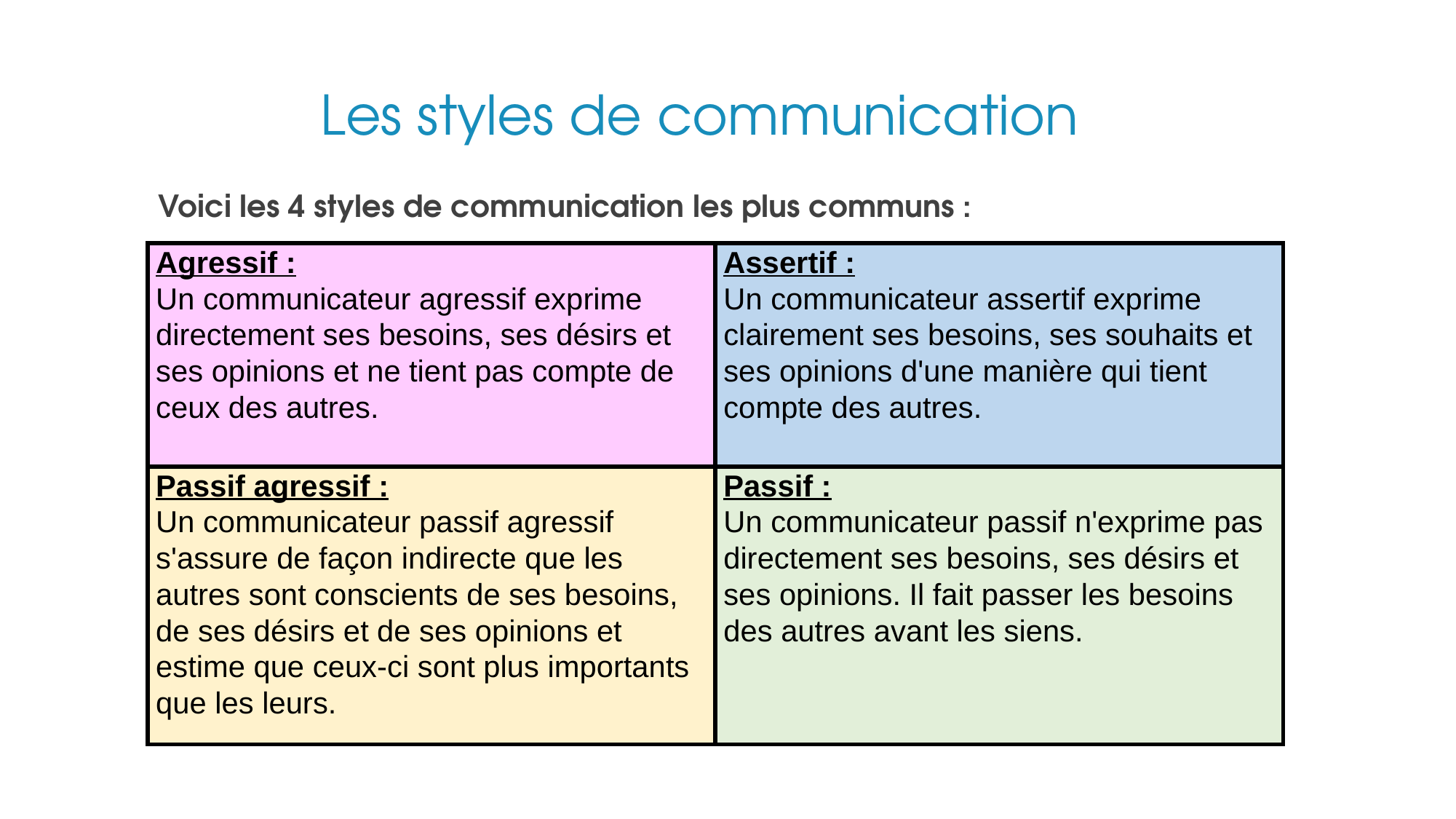

# Les styles de communication
Voici les 4 styles de communication les plus communs :

| Agressif : Un communicateur agressif exprime directement ses besoins, ses désirs et ses opinions et ne tient pas compte de ceux des autres. | Assertif : Un communicateur assertif exprime clairement ses besoins, ses souhaits et ses opinions d'une manière qui tient compte des autres. |
| --- | --- |
| Passif agressif : Un communicateur passif agressif s'assure de façon indirecte que les autres sont conscients de ses besoins, de ses désirs et de ses opinions et estime que ceux-ci sont plus importants que les leurs. | Passif : Un communicateur passif n'exprime pas directement ses besoins, ses désirs et ses opinions. Il fait passer les besoins des autres avant les siens. |